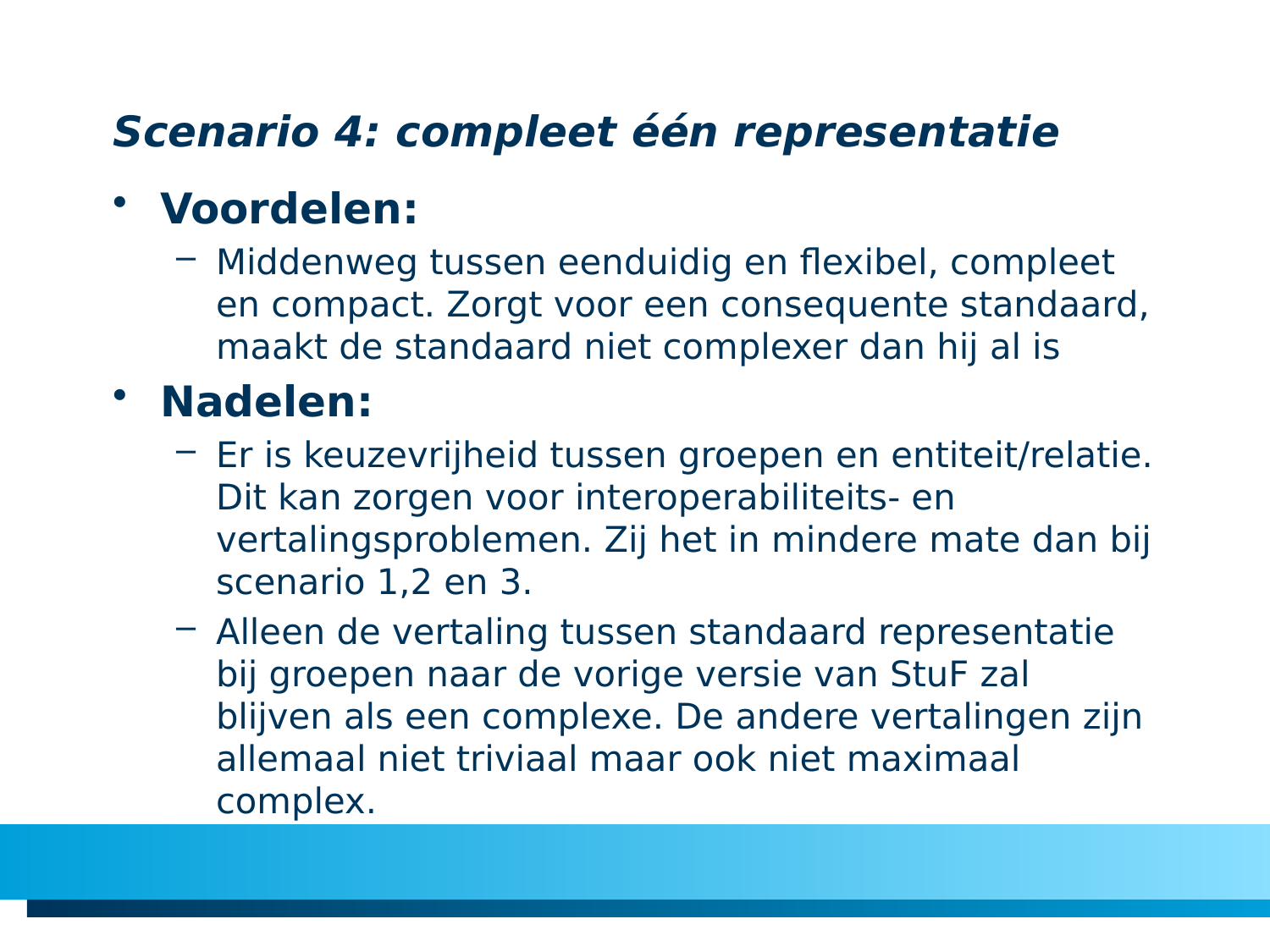

# Scenario 4: compleet één representatie
Voordelen:
Middenweg tussen eenduidig en flexibel, compleet en compact. Zorgt voor een consequente standaard, maakt de standaard niet complexer dan hij al is
Nadelen:
Er is keuzevrijheid tussen groepen en entiteit/relatie. Dit kan zorgen voor interoperabiliteits- en vertalingsproblemen. Zij het in mindere mate dan bij scenario 1,2 en 3.
Alleen de vertaling tussen standaard representatie bij groepen naar de vorige versie van StuF zal blijven als een complexe. De andere vertalingen zijn allemaal niet triviaal maar ook niet maximaal complex.